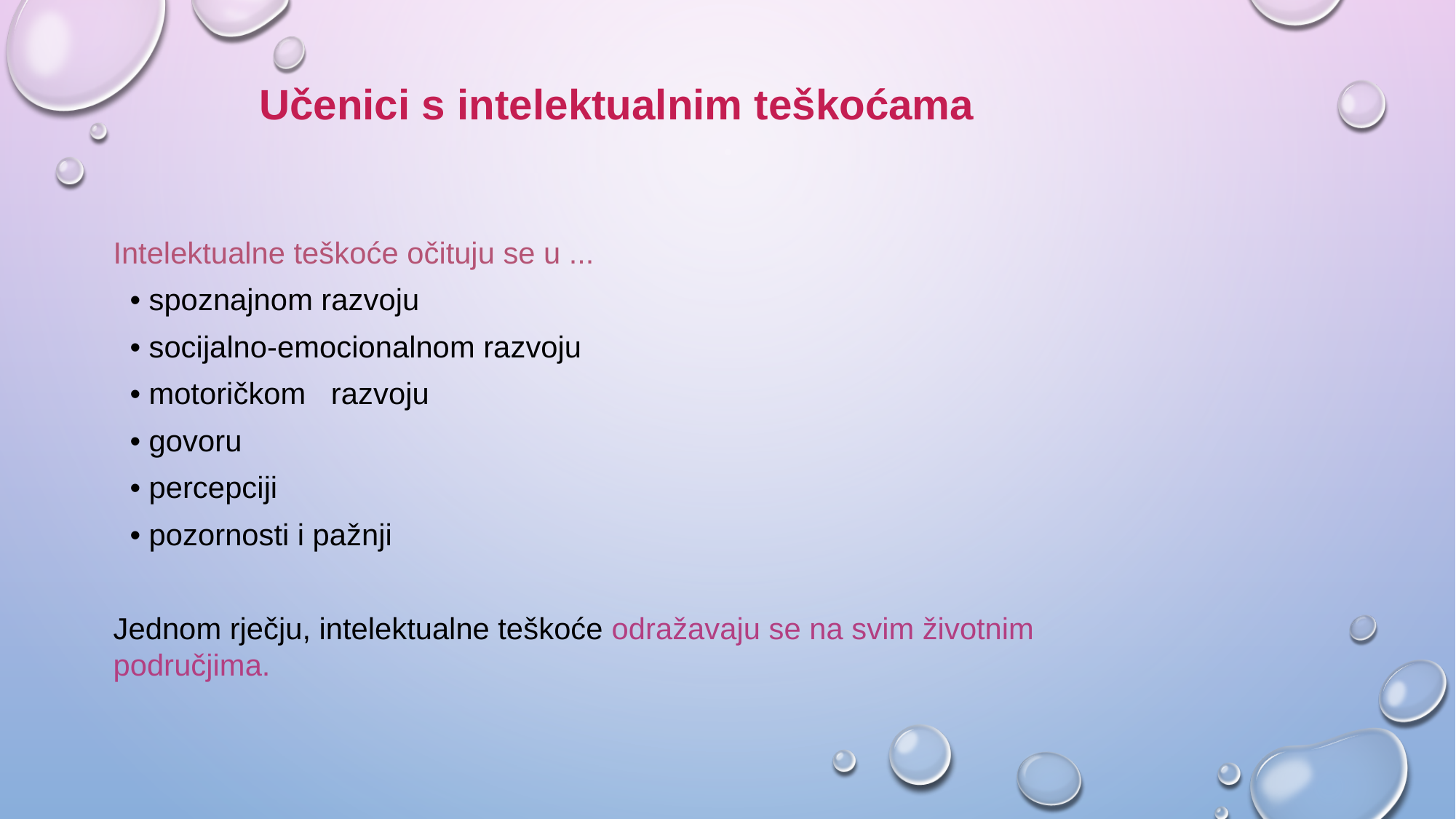

Učenici s intelektualnim teškoćama
Intelektualne teškoće očituju se u ...
  • spoznajnom razvoju
  • socijalno-emocionalnom razvoju
  • motoričkom   razvoju
  • govoru
  • percepciji
  • pozornosti i pažnji

Jednom rječju, intelektualne teškoće odražavaju se na svim životnim područjima.